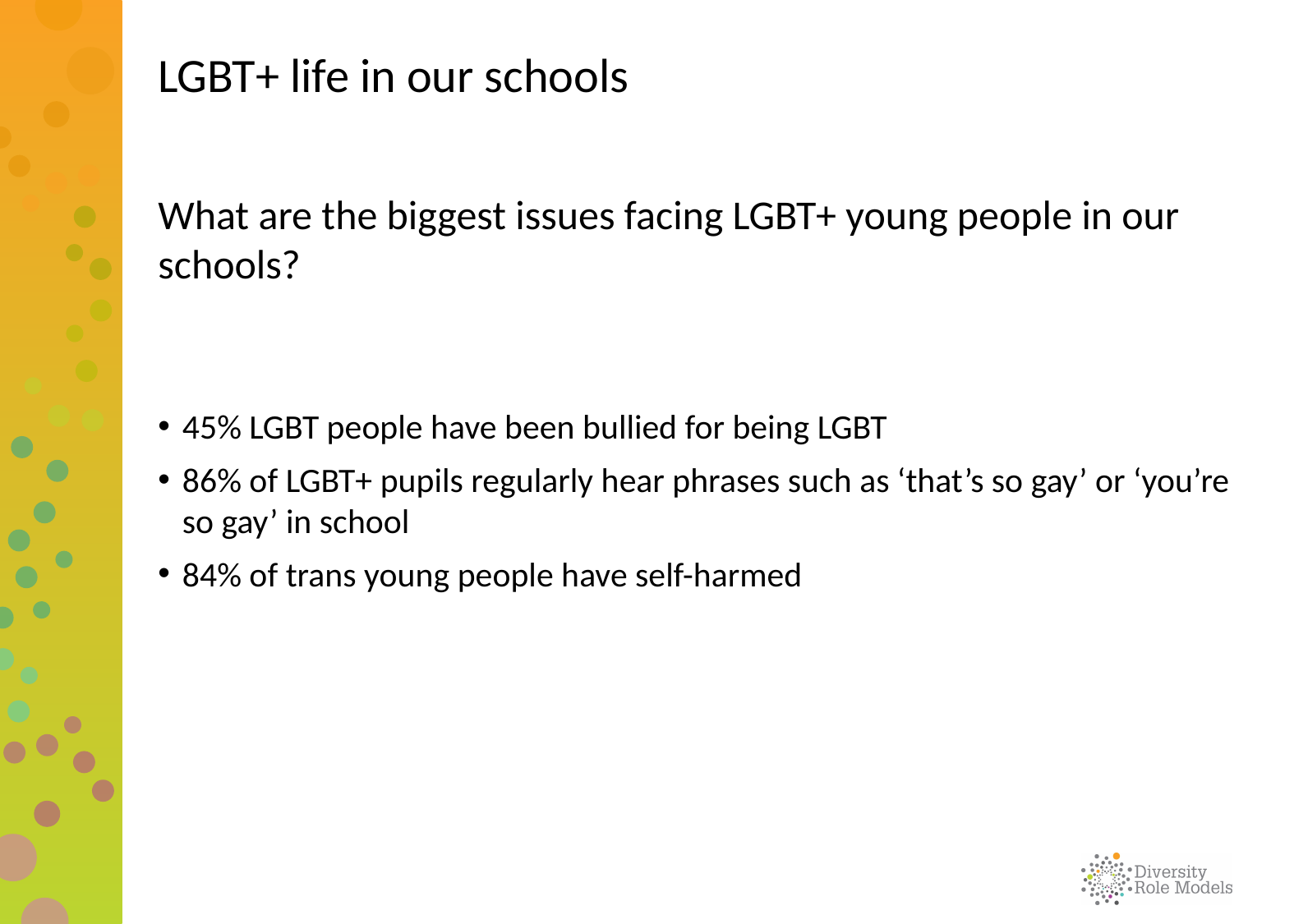

# LGBT+ life in our schools
What are the biggest issues facing LGBT+ young people in our schools?

45% LGBT people have been bullied for being LGBT
86% of LGBT+ pupils regularly hear phrases such as ‘that’s so gay’ or ‘you’re so gay’ in school
84% of trans young people have self-harmed